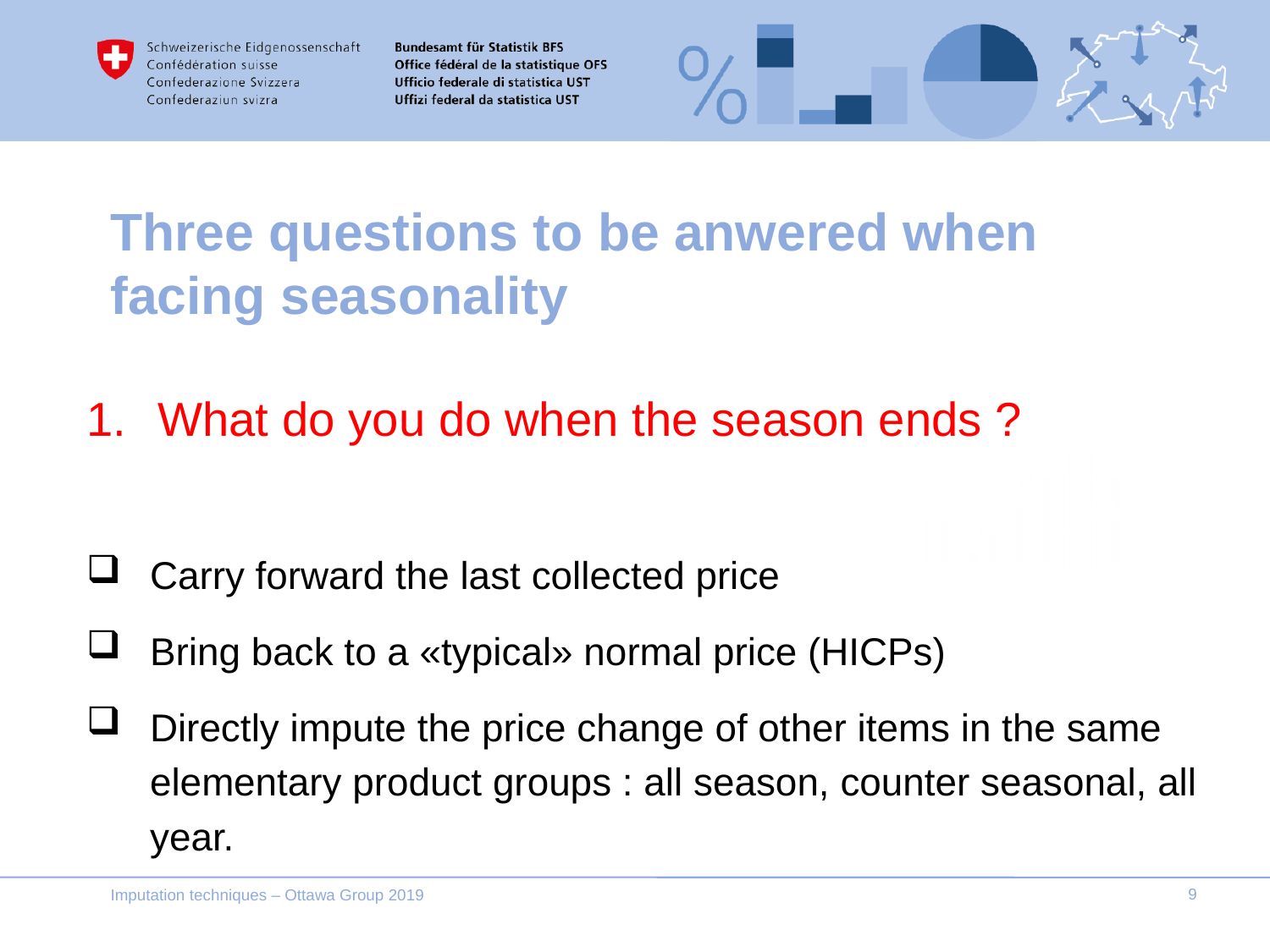

# Three questions to be anwered when facing seasonality
What do you do when the season ends ?

Carry forward the last collected price
Bring back to a «typical» normal price (HICPs)
Directly impute the price change of other items in the same elementary product groups : all season, counter seasonal, all year.